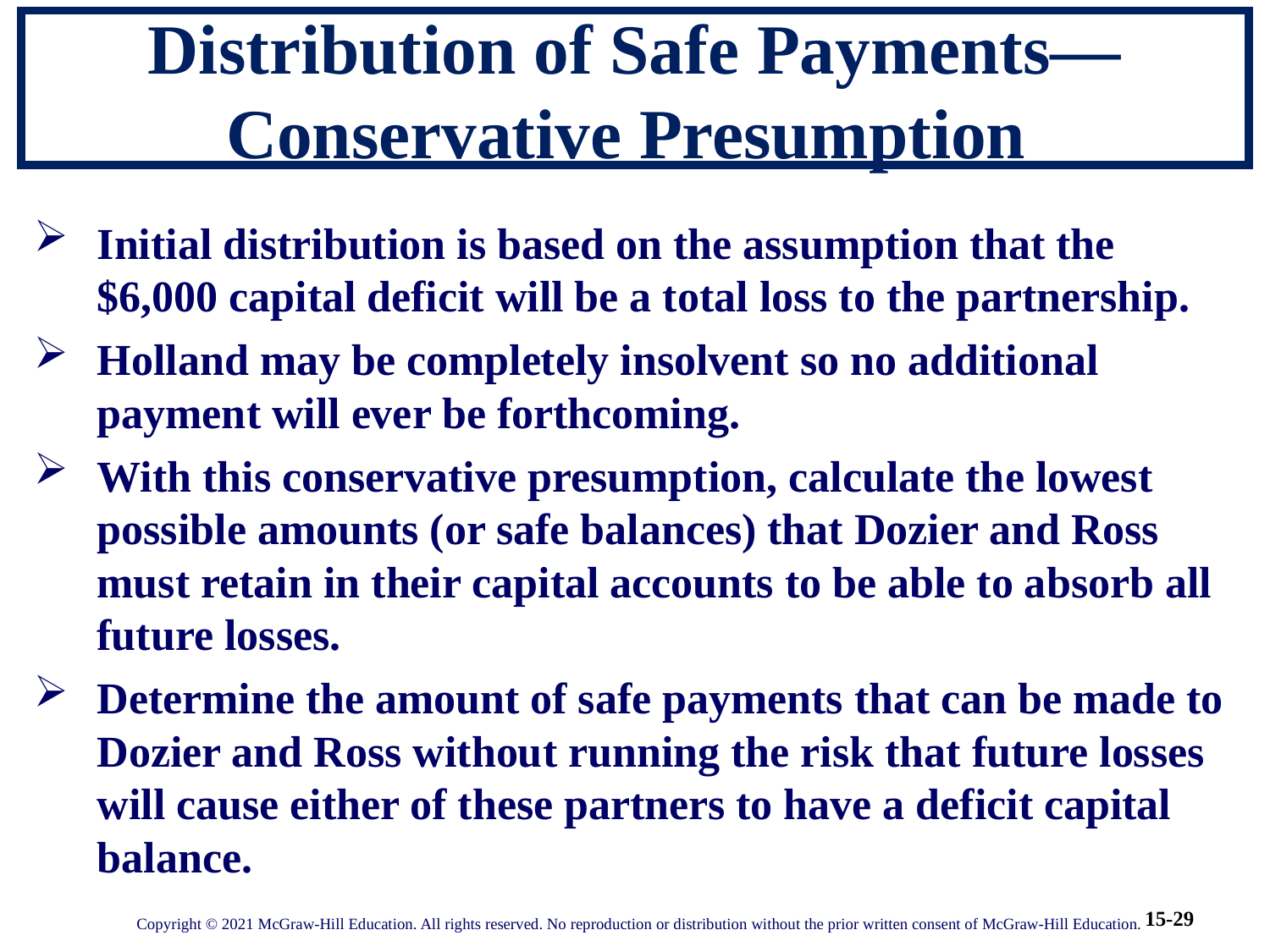

# Distribution of Safe Payments—Conservative Presumption
Initial distribution is based on the assumption that the $6,000 capital deficit will be a total loss to the partnership.
Holland may be completely insolvent so no additional payment will ever be forthcoming.
With this conservative presumption, calculate the lowest possible amounts (or safe balances) that Dozier and Ross must retain in their capital accounts to be able to absorb all future losses.
Determine the amount of safe payments that can be made to Dozier and Ross without running the risk that future losses will cause either of these partners to have a deficit capital balance.
Copyright © 2021 McGraw-Hill Education. All rights reserved. No reproduction or distribution without the prior written consent of McGraw-Hill Education.